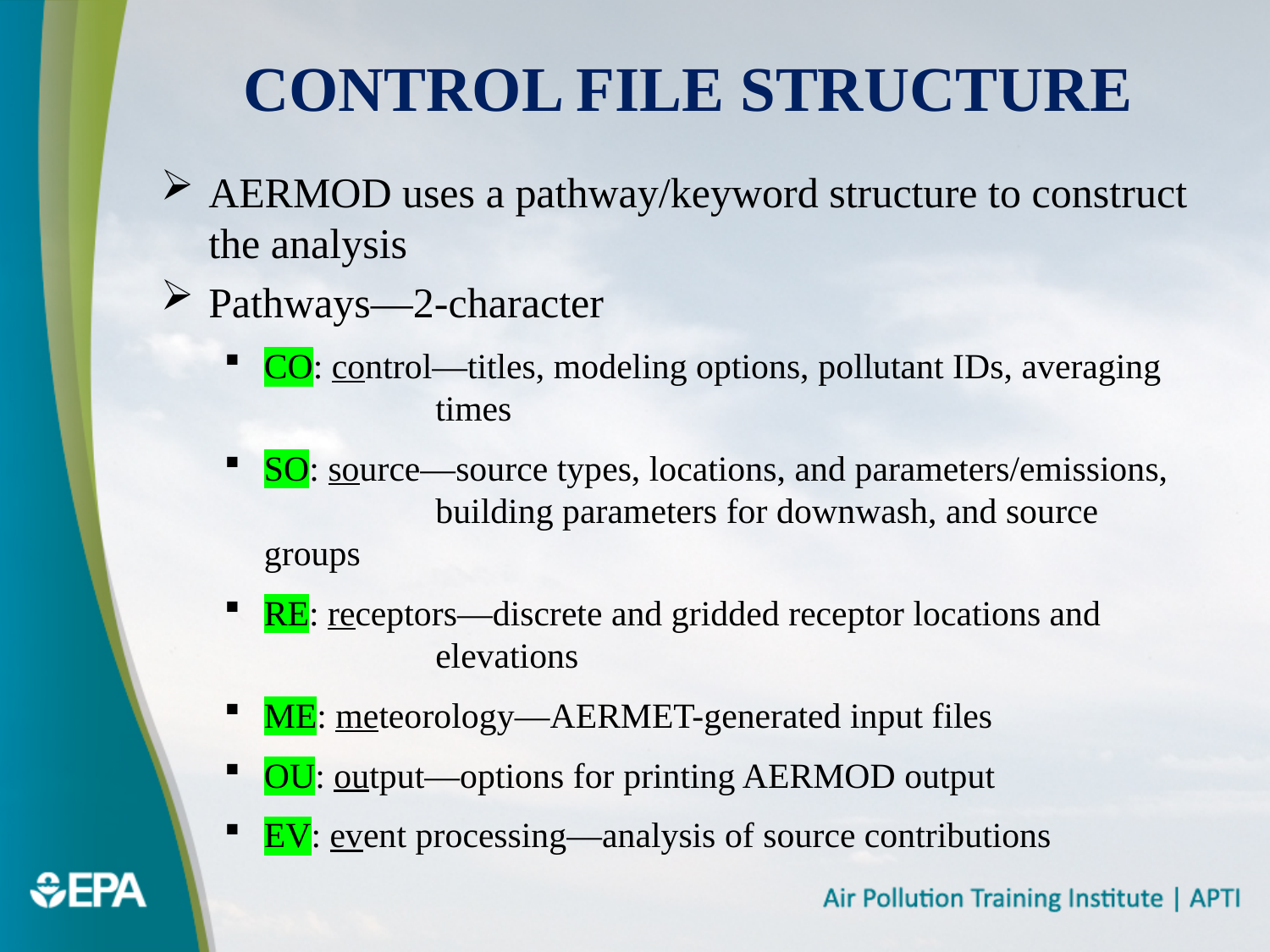

# Control File Structure
AERMOD uses a pathway/keyword structure to construct the analysis
Pathways—2-character
CO: control—titles, modeling options, pollutant IDs, averaging   	     times
SO: source—source types, locations, and parameters/emissions,   	     building parameters for downwash, and source groups
RE: receptors—discrete and gridded receptor locations and 	      	     elevations
ME: meteorology—AERMET-generated input files
OU: output—options for printing AERMOD output
EV: event processing—analysis of source contributions